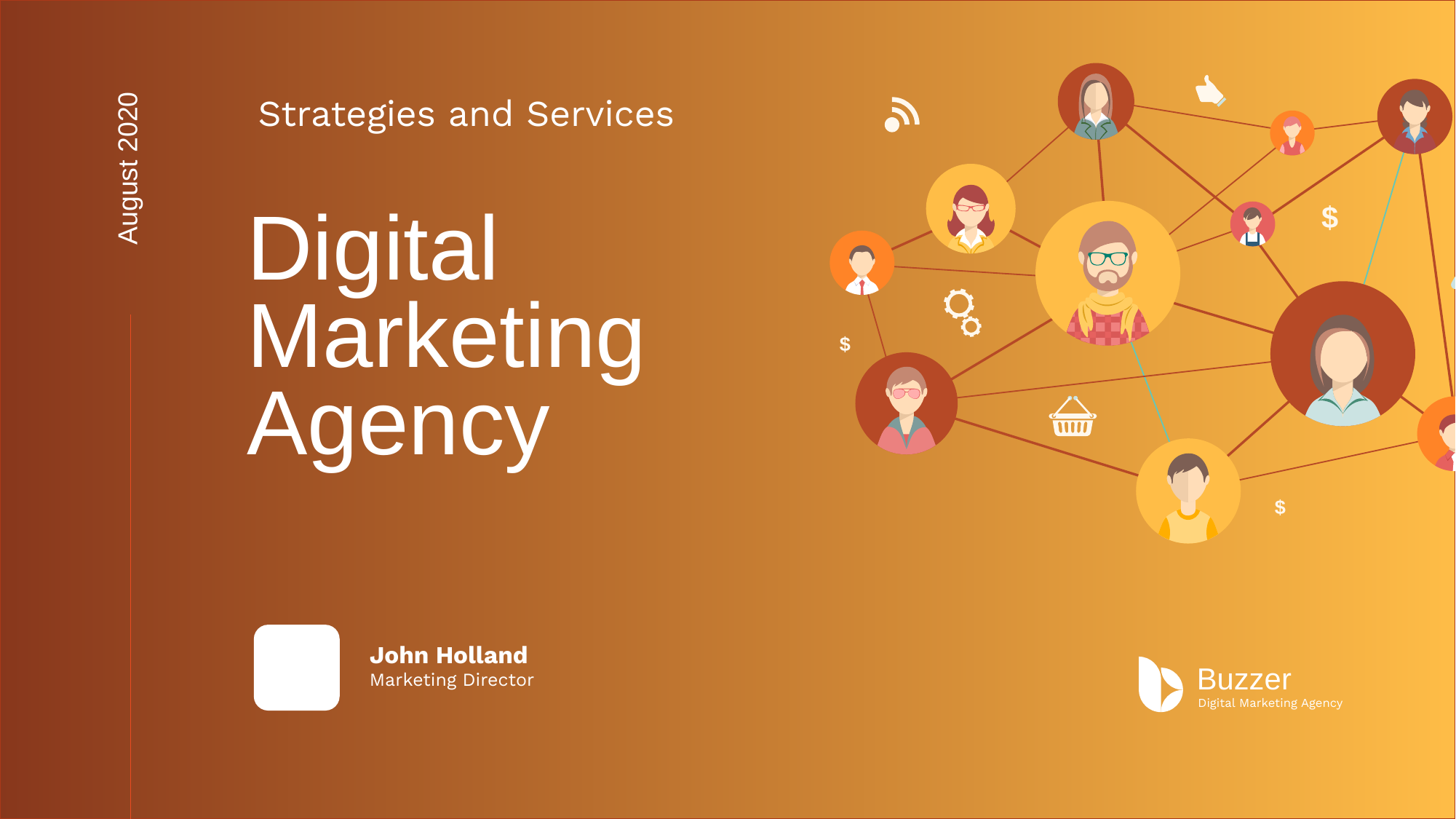

Strategies and Services

$

$

$

August 2020
Digital Marketing Agency

John Holland
Marketing Director

Buzzer
Digital Marketing Agency